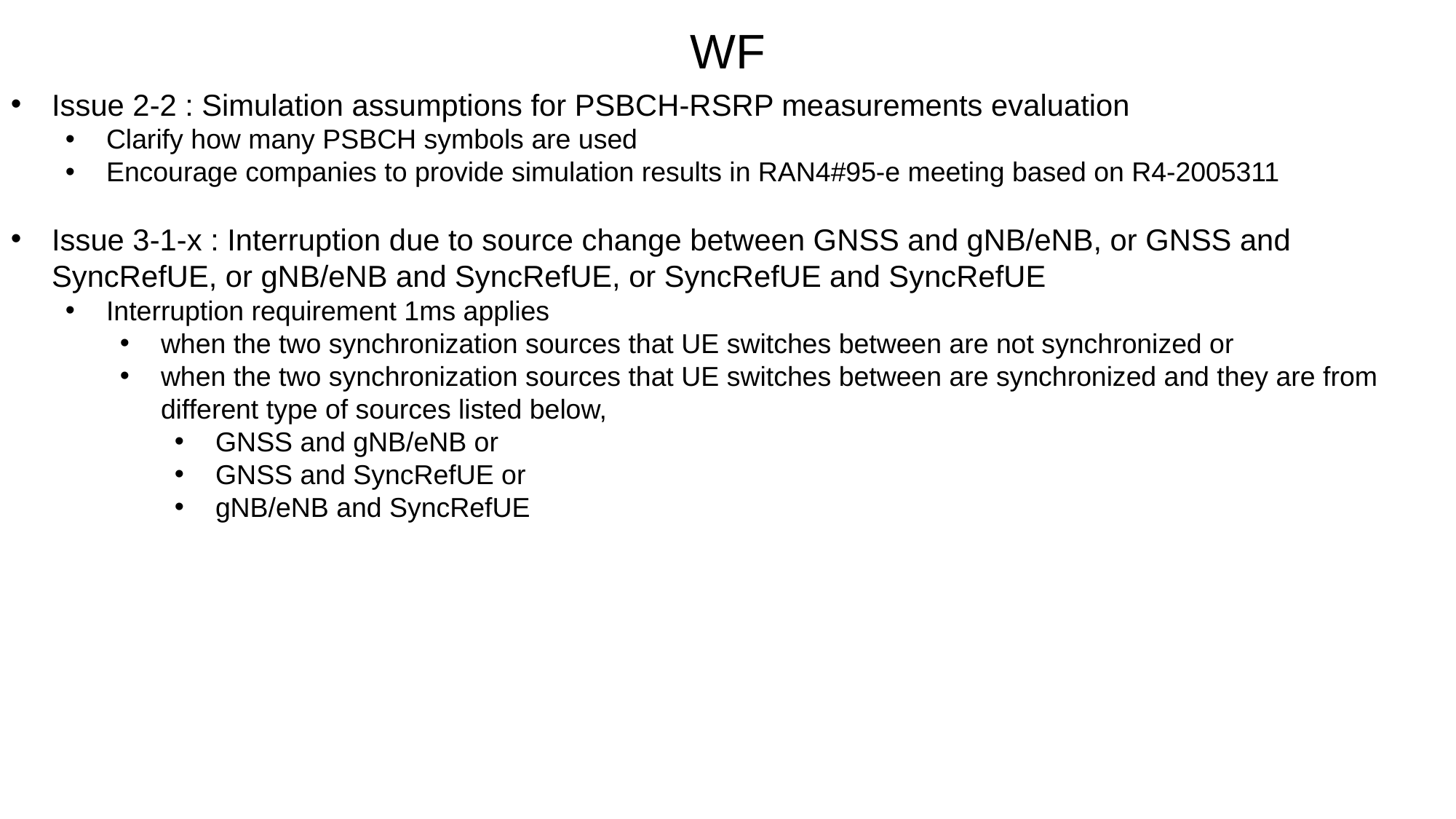

WF
Issue 2-2 : Simulation assumptions for PSBCH-RSRP measurements evaluation
Clarify how many PSBCH symbols are used
Encourage companies to provide simulation results in RAN4#95-e meeting based on R4-2005311

Issue 3-1-x : Interruption due to source change between GNSS and gNB/eNB, or GNSS and SyncRefUE, or gNB/eNB and SyncRefUE, or SyncRefUE and SyncRefUE
Interruption requirement 1ms applies
when the two synchronization sources that UE switches between are not synchronized or
when the two synchronization sources that UE switches between are synchronized and they are from different type of sources listed below,
GNSS and gNB/eNB or
GNSS and SyncRefUE or
gNB/eNB and SyncRefUE